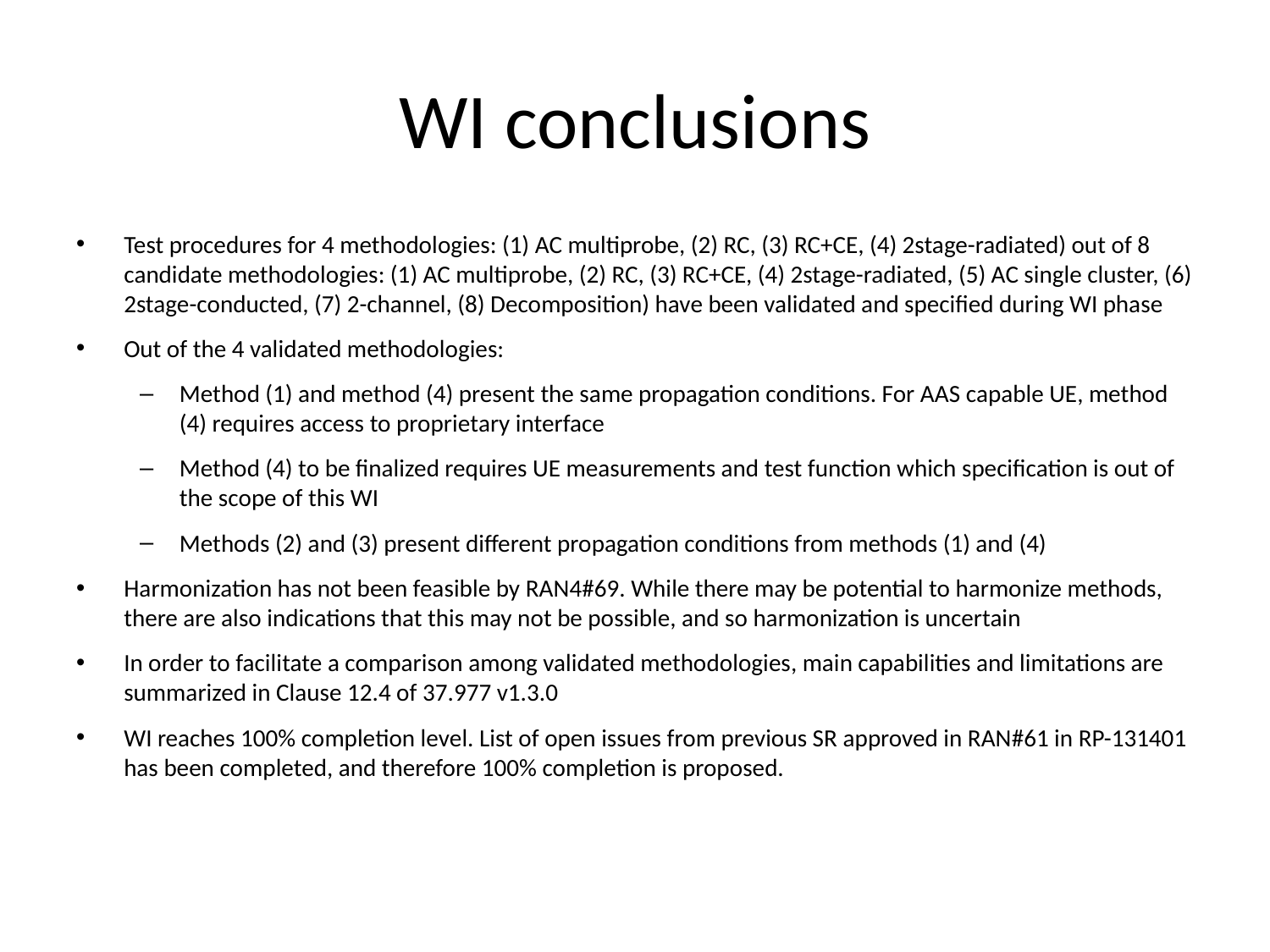

# WI conclusions
Test procedures for 4 methodologies: (1) AC multiprobe, (2) RC, (3) RC+CE, (4) 2stage-radiated) out of 8 candidate methodologies: (1) AC multiprobe, (2) RC, (3) RC+CE, (4) 2stage-radiated, (5) AC single cluster, (6) 2stage-conducted, (7) 2-channel, (8) Decomposition) have been validated and specified during WI phase
Out of the 4 validated methodologies:
Method (1) and method (4) present the same propagation conditions. For AAS capable UE, method (4) requires access to proprietary interface
Method (4) to be finalized requires UE measurements and test function which specification is out of the scope of this WI
Methods (2) and (3) present different propagation conditions from methods (1) and (4)
Harmonization has not been feasible by RAN4#69. While there may be potential to harmonize methods, there are also indications that this may not be possible, and so harmonization is uncertain
In order to facilitate a comparison among validated methodologies, main capabilities and limitations are summarized in Clause 12.4 of 37.977 v1.3.0
WI reaches 100% completion level. List of open issues from previous SR approved in RAN#61 in RP-131401 has been completed, and therefore 100% completion is proposed.